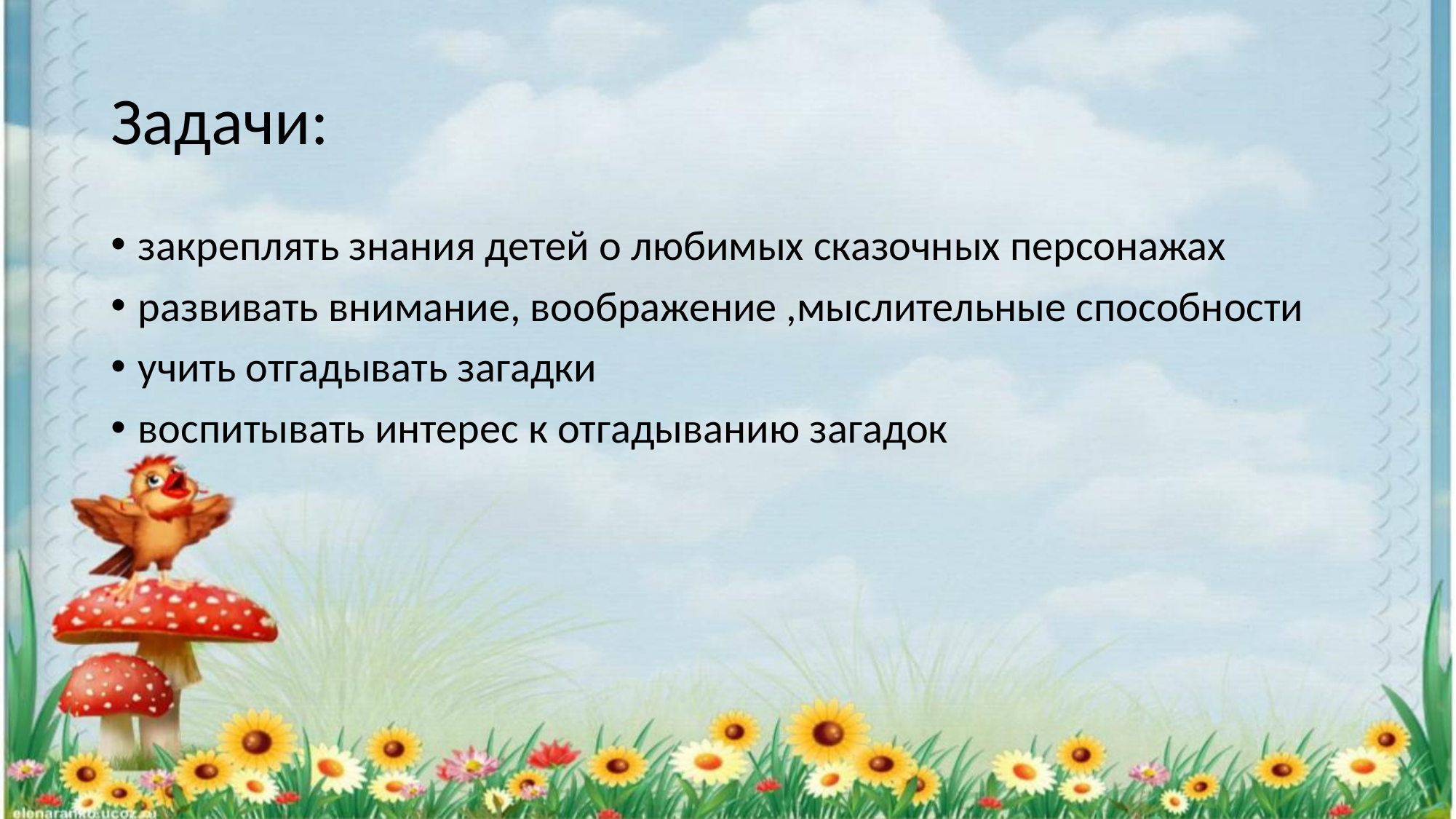

# Задачи:
закреплять знания детей о любимых сказочных персонажах
развивать внимание, воображение ,мыслительные способности
учить отгадывать загадки
воспитывать интерес к отгадыванию загадок